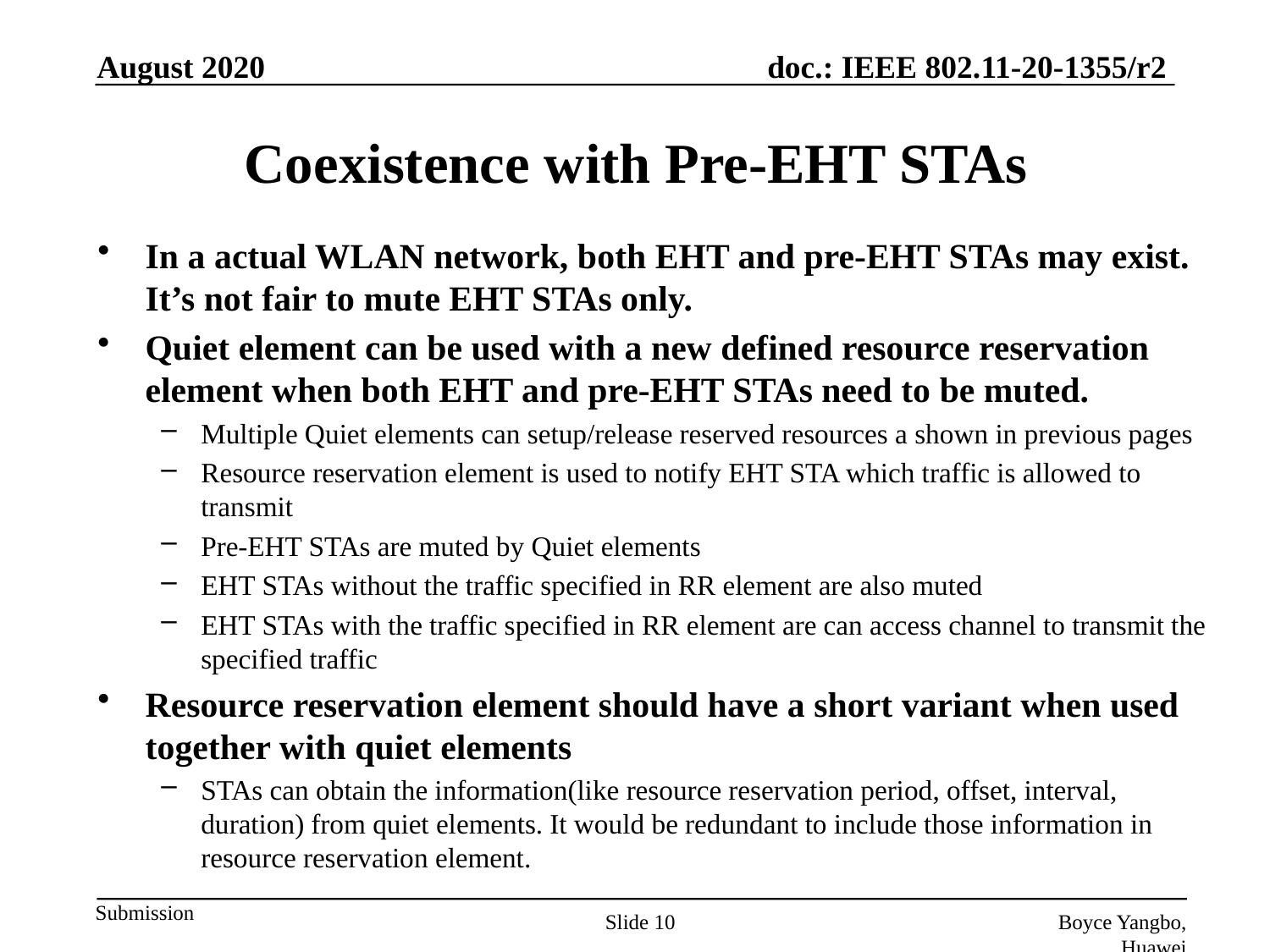

August 2020
Coexistence with Pre-EHT STAs
In a actual WLAN network, both EHT and pre-EHT STAs may exist. It’s not fair to mute EHT STAs only.
Quiet element can be used with a new defined resource reservation element when both EHT and pre-EHT STAs need to be muted.
Multiple Quiet elements can setup/release reserved resources a shown in previous pages
Resource reservation element is used to notify EHT STA which traffic is allowed to transmit
Pre-EHT STAs are muted by Quiet elements
EHT STAs without the traffic specified in RR element are also muted
EHT STAs with the traffic specified in RR element are can access channel to transmit the specified traffic
Resource reservation element should have a short variant when used together with quiet elements
STAs can obtain the information(like resource reservation period, offset, interval, duration) from quiet elements. It would be redundant to include those information in resource reservation element.

Slide 10
Boyce Yangbo, Huawei